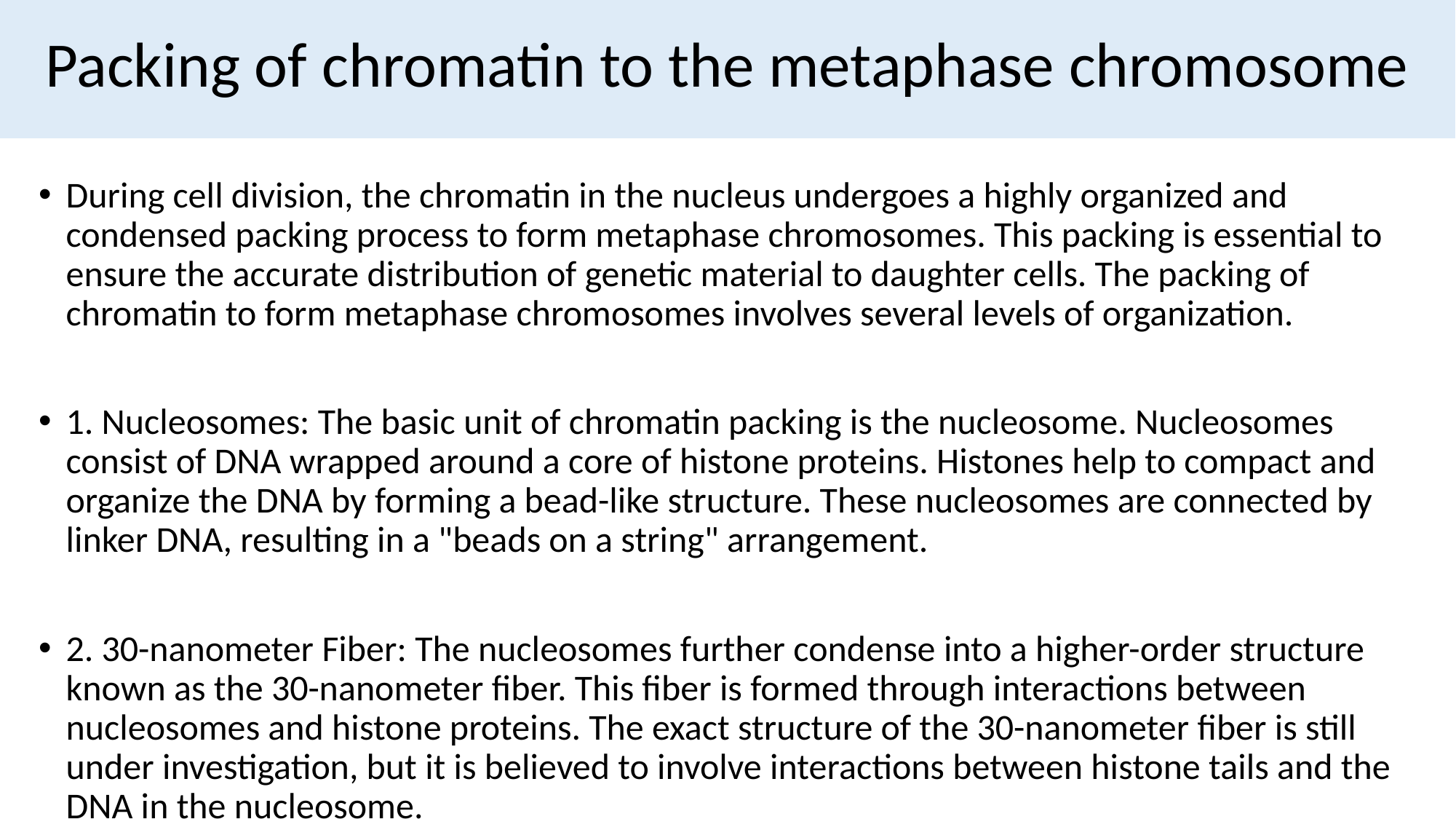

Packing of chromatin to the metaphase chromosome
During cell division, the chromatin in the nucleus undergoes a highly organized and condensed packing process to form metaphase chromosomes. This packing is essential to ensure the accurate distribution of genetic material to daughter cells. The packing of chromatin to form metaphase chromosomes involves several levels of organization.

1. Nucleosomes: The basic unit of chromatin packing is the nucleosome. Nucleosomes consist of DNA wrapped around a core of histone proteins. Histones help to compact and organize the DNA by forming a bead-like structure. These nucleosomes are connected by linker DNA, resulting in a "beads on a string" arrangement.

2. 30-nanometer Fiber: The nucleosomes further condense into a higher-order structure known as the 30-nanometer fiber. This fiber is formed through interactions between nucleosomes and histone proteins. The exact structure of the 30-nanometer fiber is still under investigation, but it is believed to involve interactions between histone tails and the DNA in the nucleosome.